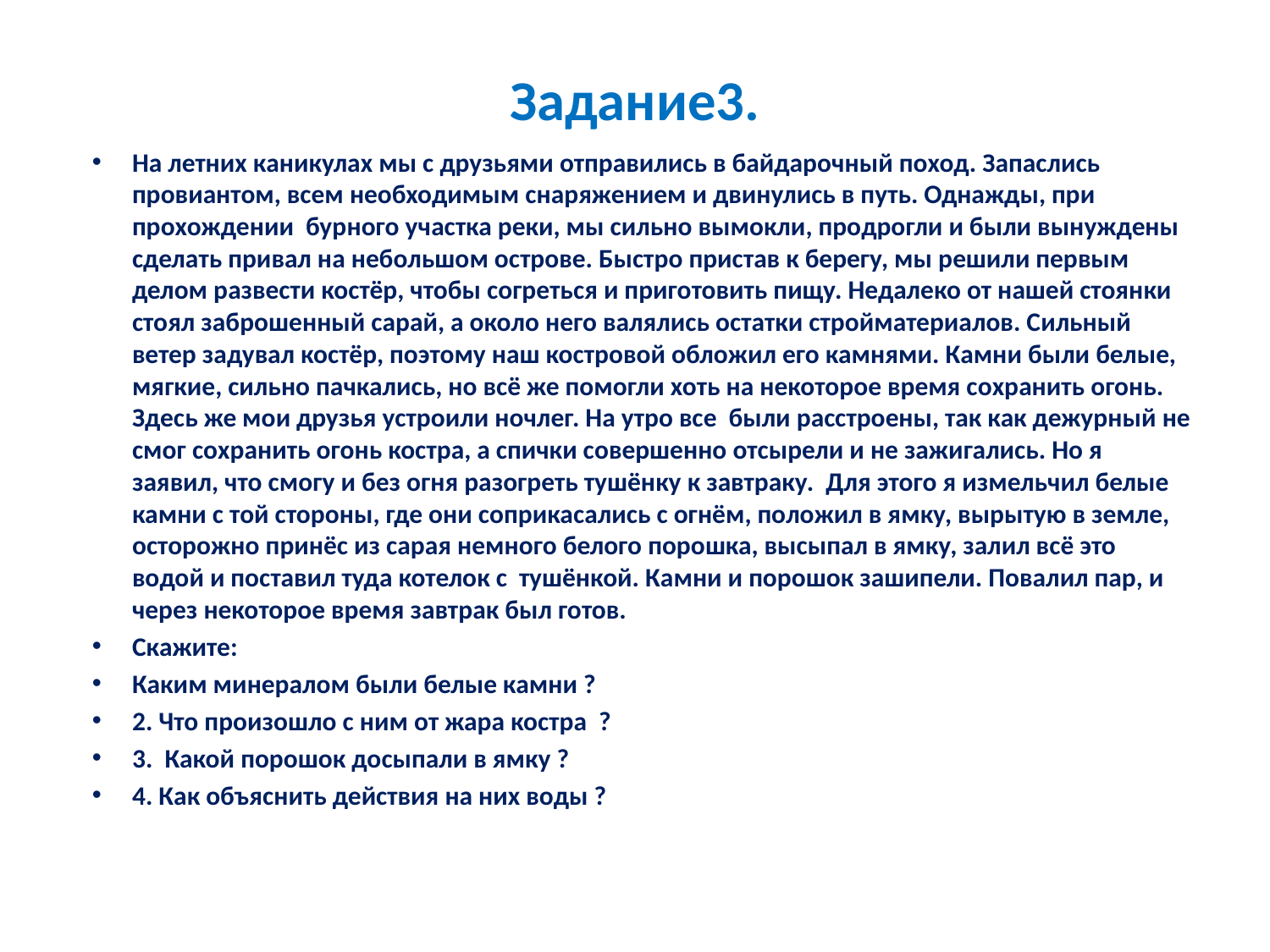

# Задание3.
На летних каникулах мы с друзьями отправились в байдарочный поход. Запаслись провиантом, всем необходимым снаряжением и двинулись в путь. Однажды, при прохождении  бурного участка реки, мы сильно вымокли, продрогли и были вынуждены сделать привал на небольшом острове. Быстро пристав к берегу, мы решили первым делом развести костёр, чтобы согреться и приготовить пищу. Недалеко от нашей стоянки стоял заброшенный сарай, а около него валялись остатки стройматериалов. Сильный ветер задувал костёр, поэтому наш костровой обложил его камнями. Камни были белые, мягкие, сильно пачкались, но всё же помогли хоть на некоторое время сохранить огонь. Здесь же мои друзья устроили ночлег. На утро все  были расстроены, так как дежурный не смог сохранить огонь костра, а спички совершенно отсырели и не зажигались. Но я заявил, что смогу и без огня разогреть тушёнку к завтраку.  Для этого я измельчил белые камни с той стороны, где они соприкасались с огнём, положил в ямку, вырытую в земле, осторожно принёс из сарая немного белого порошка, высыпал в ямку, залил всё это водой и поставил туда котелок с  тушёнкой. Камни и порошок зашипели. Повалил пар, и через некоторое время завтрак был готов.
Скажите:
Каким минералом были белые камни ?
2. Что произошло с ним от жара костра  ?
3.  Какой порошок досыпали в ямку ?
4. Как объяснить действия на них воды ?